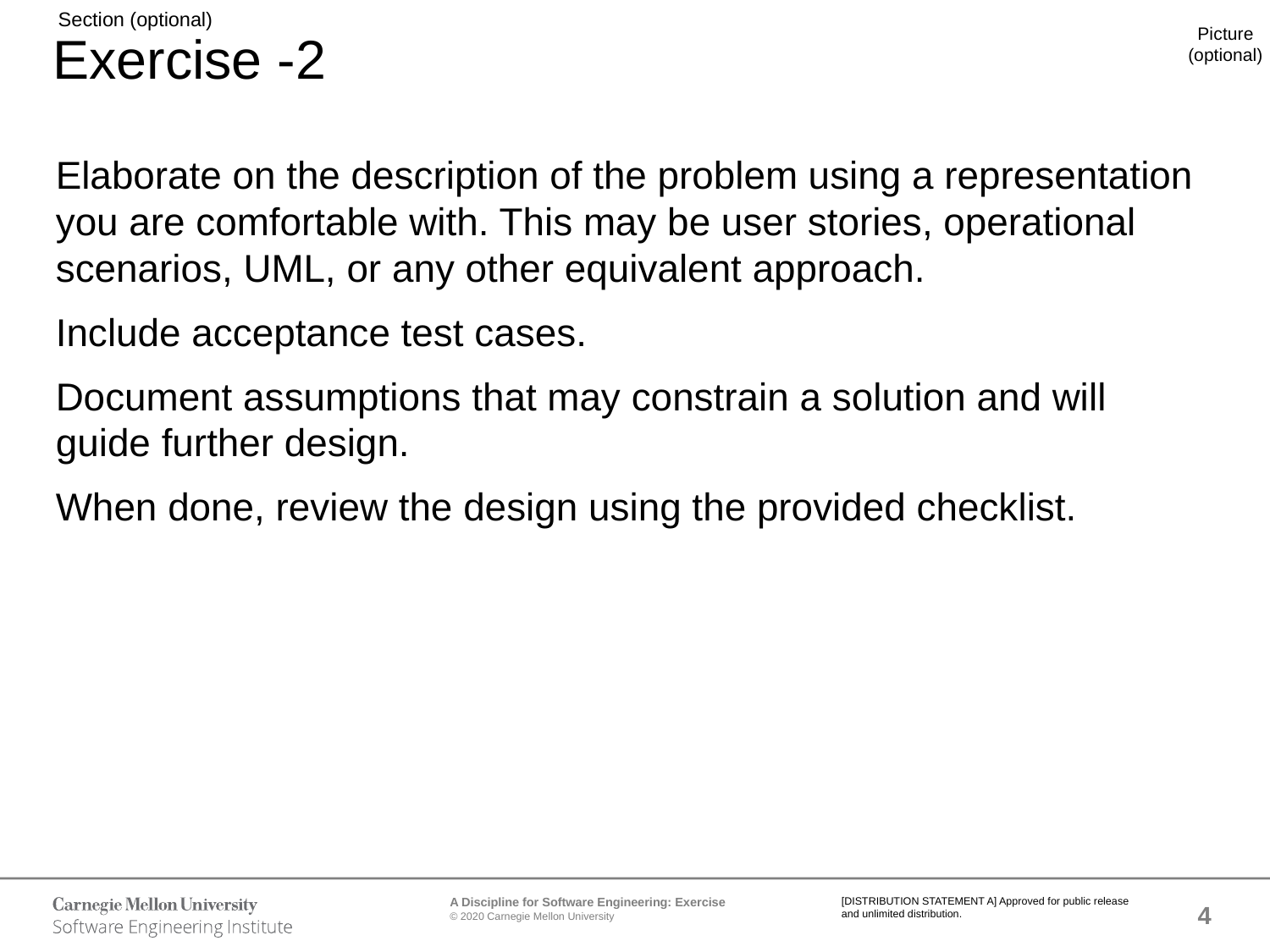

# Exercise -2
Elaborate on the description of the problem using a representation you are comfortable with. This may be user stories, operational scenarios, UML, or any other equivalent approach.
Include acceptance test cases.
Document assumptions that may constrain a solution and will guide further design.
When done, review the design using the provided checklist.